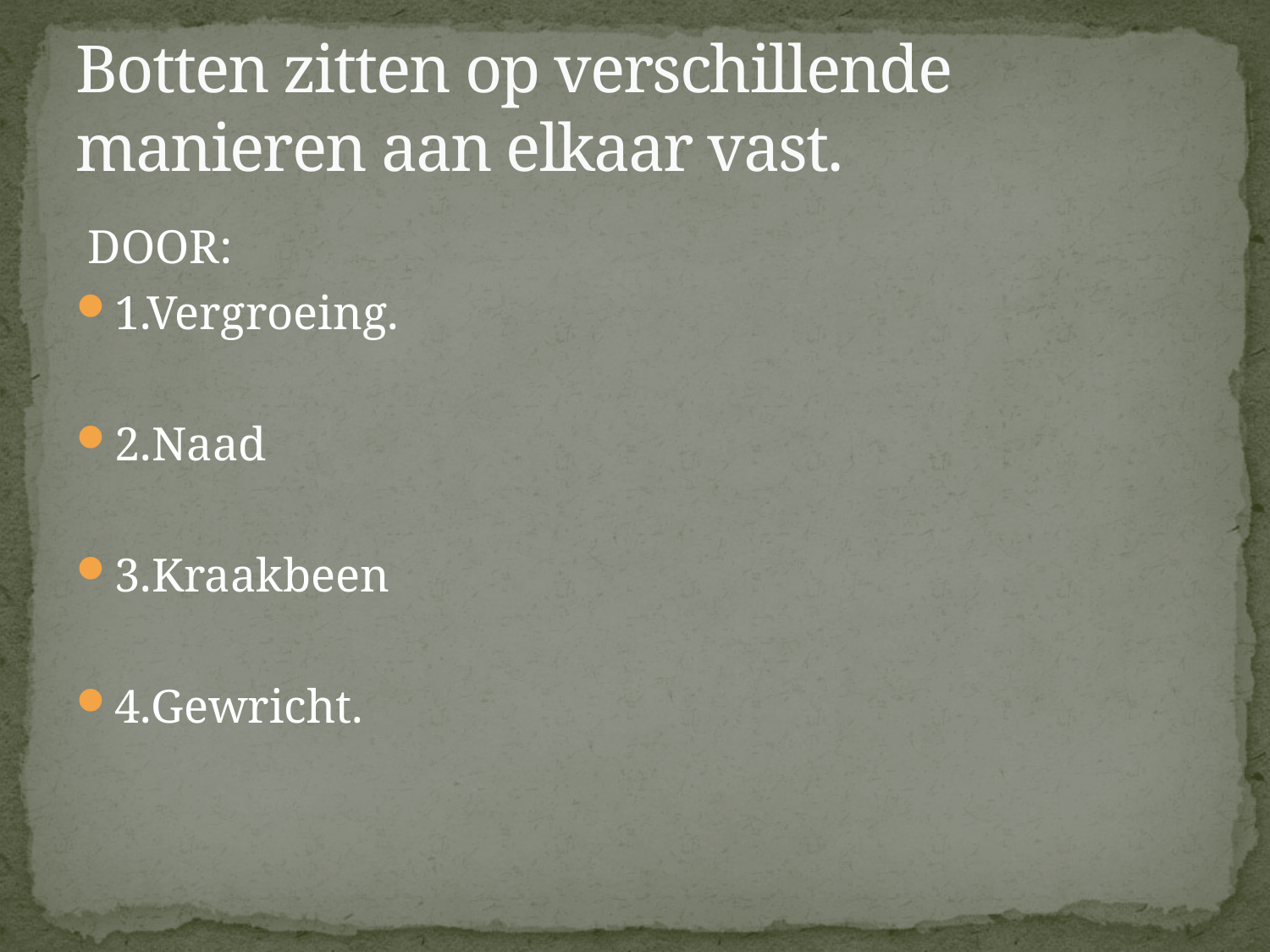

# Botten zitten op verschillende manieren aan elkaar vast.
 DOOR:
1.Vergroeing.

2.Naad

3.Kraakbeen

4.Gewricht.